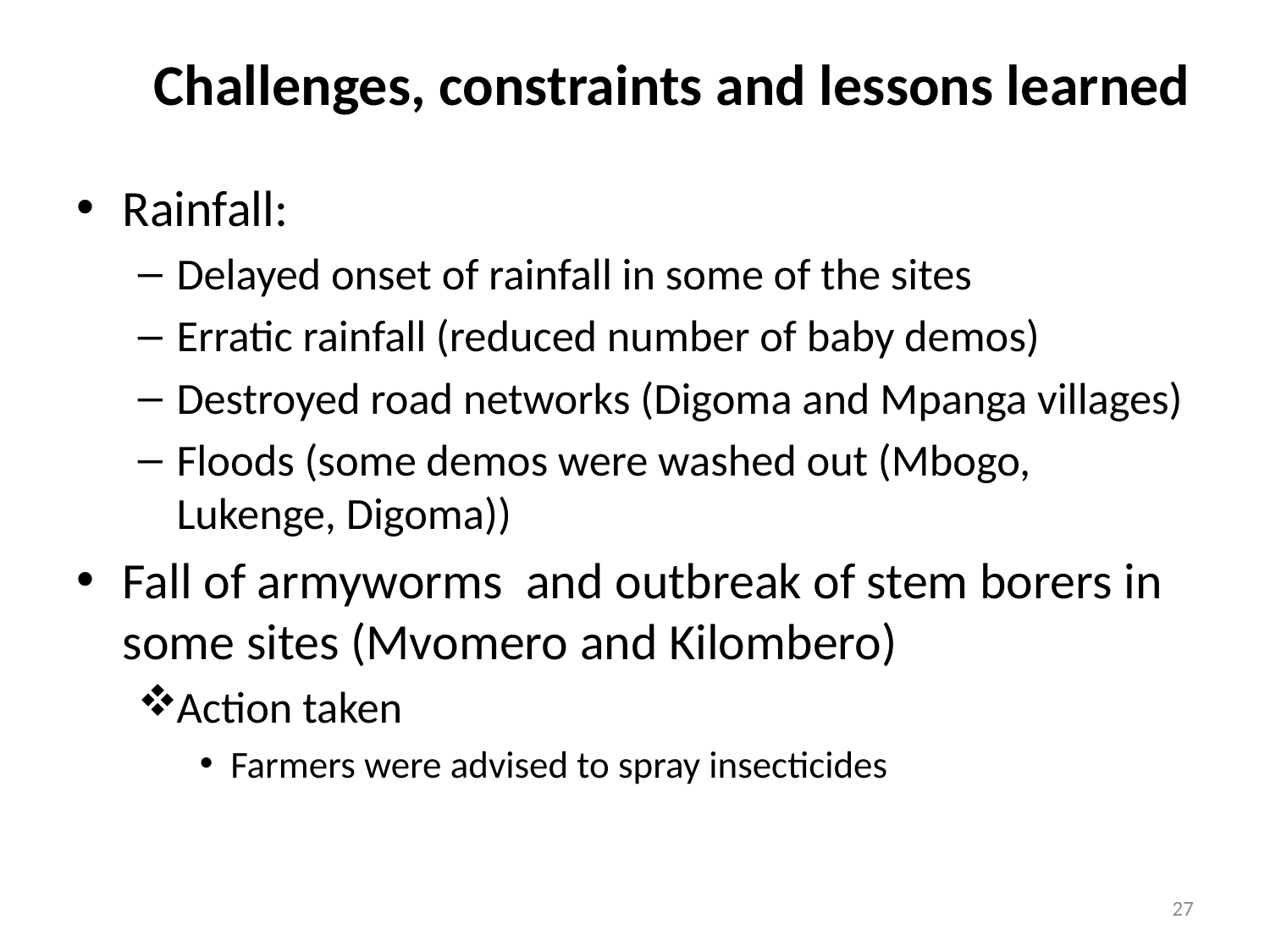

# Challenges, constraints and lessons learned
Rainfall:
Delayed onset of rainfall in some of the sites
Erratic rainfall (reduced number of baby demos)
Destroyed road networks (Digoma and Mpanga villages)
Floods (some demos were washed out (Mbogo, Lukenge, Digoma))
Fall of armyworms  and outbreak of stem borers in some sites (Mvomero and Kilombero)
Action taken
Farmers were advised to spray insecticides

27